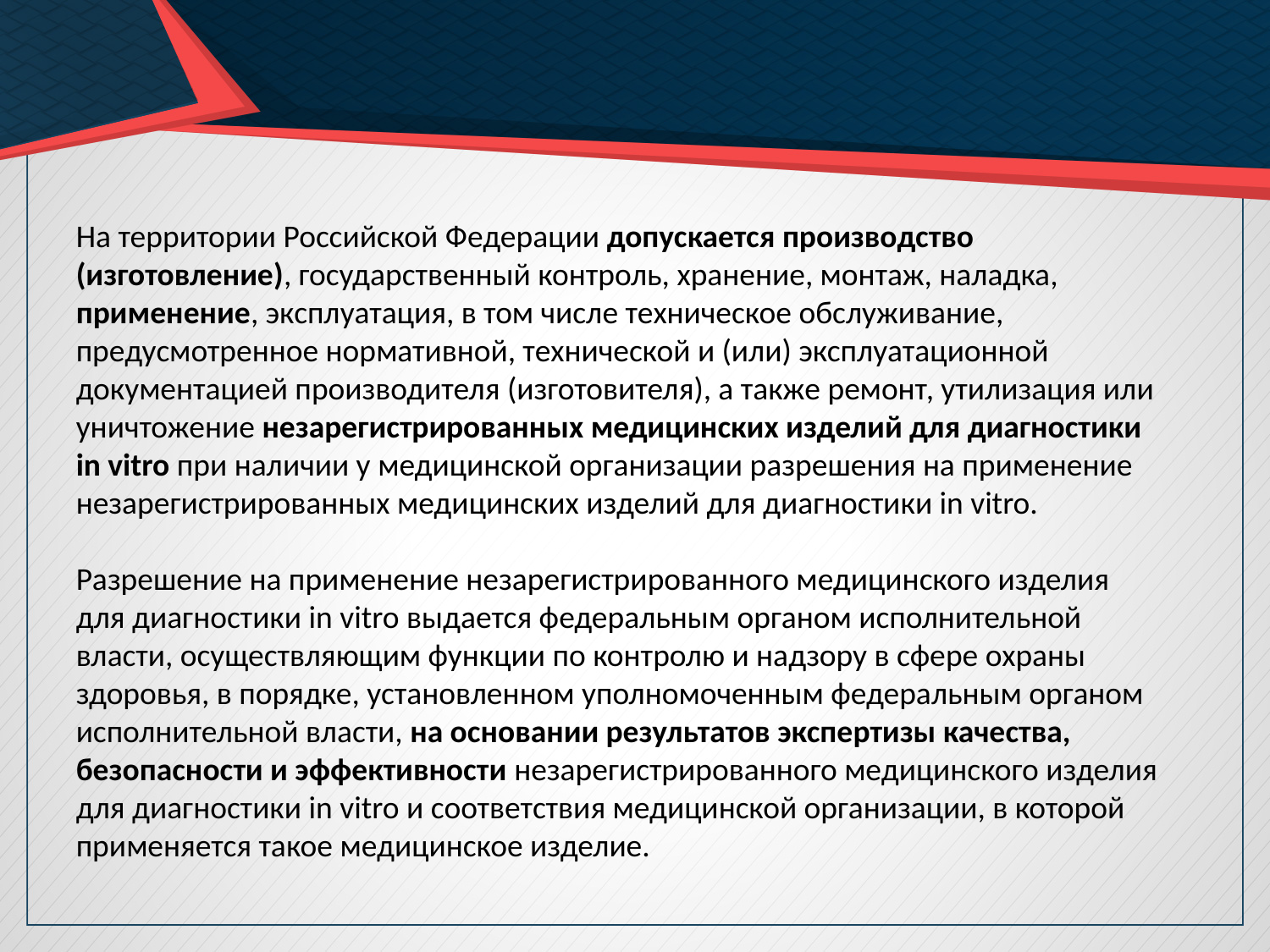

#
На территории Российской Федерации допускается производство (изготовление), государственный контроль, хранение, монтаж, наладка, применение, эксплуатация, в том числе техническое обслуживание, предусмотренное нормативной, технической и (или) эксплуатационной документацией производителя (изготовителя), а также ремонт, утилизация или уничтожение незарегистрированных медицинских изделий для диагностики in vitro при наличии у медицинской организации разрешения на применение незарегистрированных медицинских изделий для диагностики in vitro.

Разрешение на применение незарегистрированного медицинского изделия для диагностики in vitro выдается федеральным органом исполнительной власти, осуществляющим функции по контролю и надзору в сфере охраны здоровья, в порядке, установленном уполномоченным федеральным органом исполнительной власти, на основании результатов экспертизы качества, безопасности и эффективности незарегистрированного медицинского изделия для диагностики in vitro и соответствия медицинской организации, в которой применяется такое медицинское изделие.